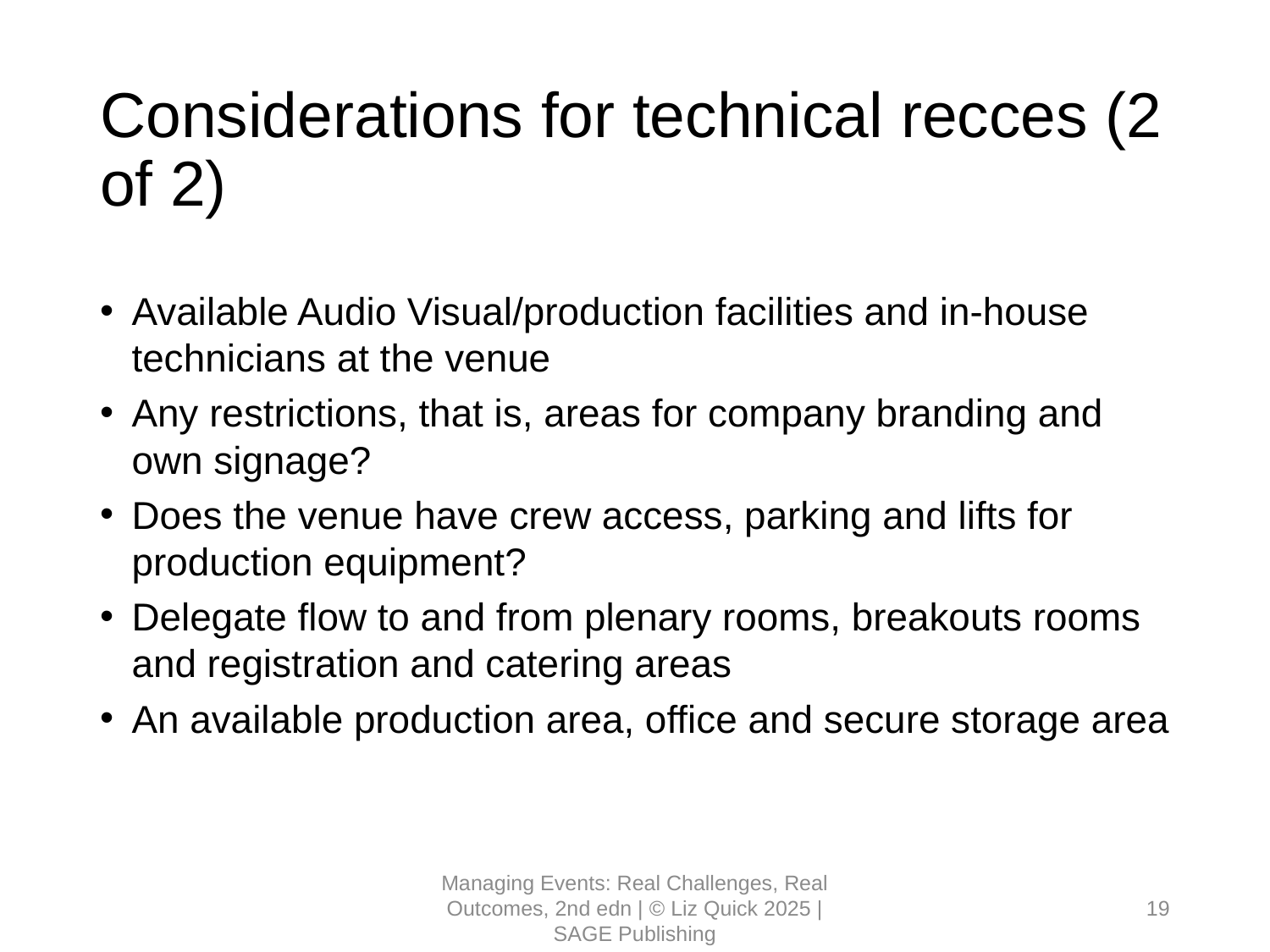

# Considerations for technical recces (2 of 2)
Available Audio Visual/production facilities and in-house technicians at the venue
Any restrictions, that is, areas for company branding and own signage?
Does the venue have crew access, parking and lifts for production equipment?
Delegate flow to and from plenary rooms, breakouts rooms and registration and catering areas
An available production area, office and secure storage area
Managing Events: Real Challenges, Real Outcomes, 2nd edn | © Liz Quick 2025 | SAGE Publishing
19